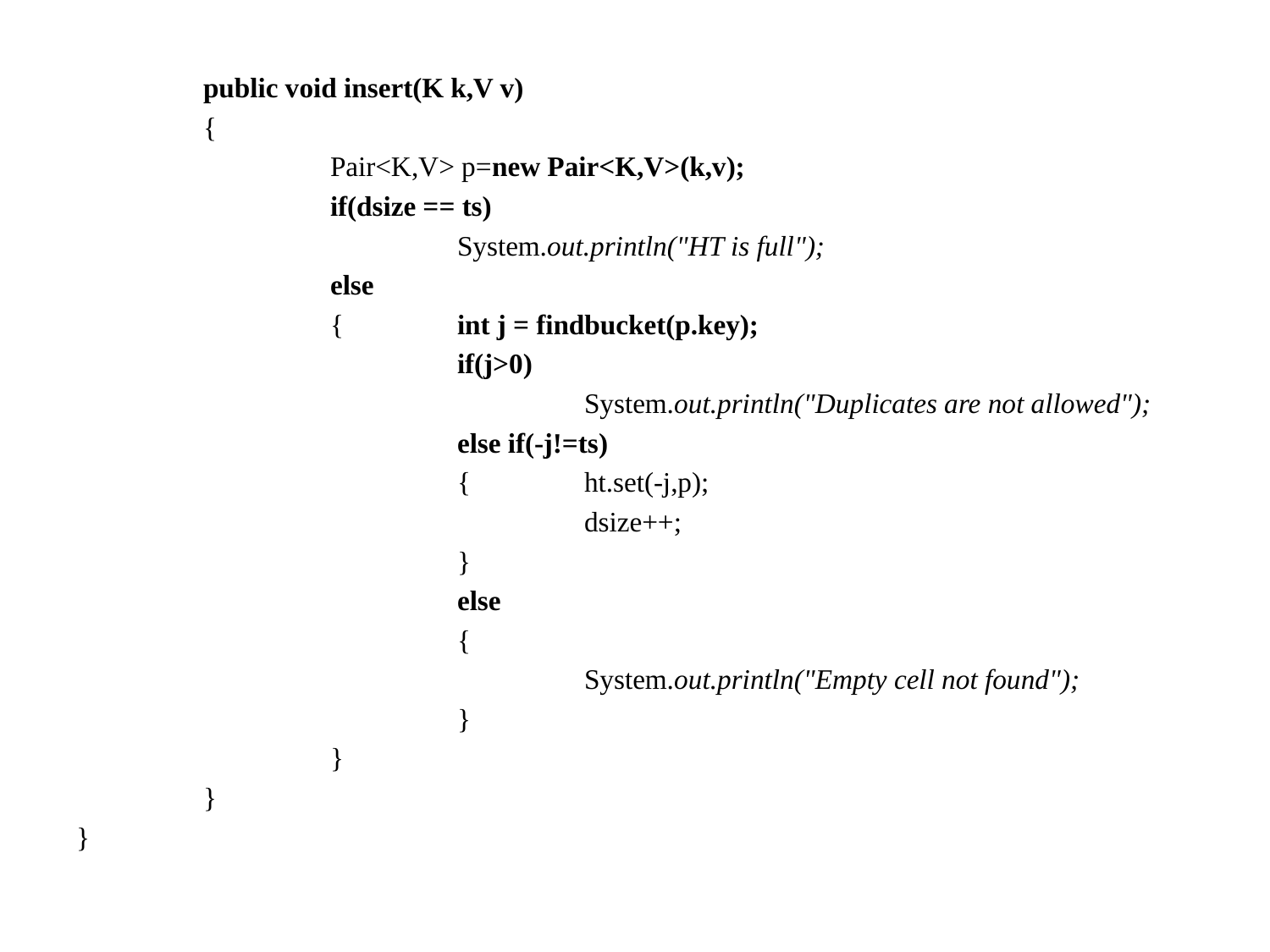

public void insert(K k,V v)
	{
		Pair<K,V> p=new Pair<K,V>(k,v);
		if(dsize == ts)
			System.out.println("HT is full");
		else
		{	int j = findbucket(p.key);
			if(j>0)
				System.out.println("Duplicates are not allowed");
			else if(-j!=ts)
			{	ht.set(-j,p);
				dsize++;
			}
			else
			{
				System.out.println("Empty cell not found");
			}
		}
	}
}